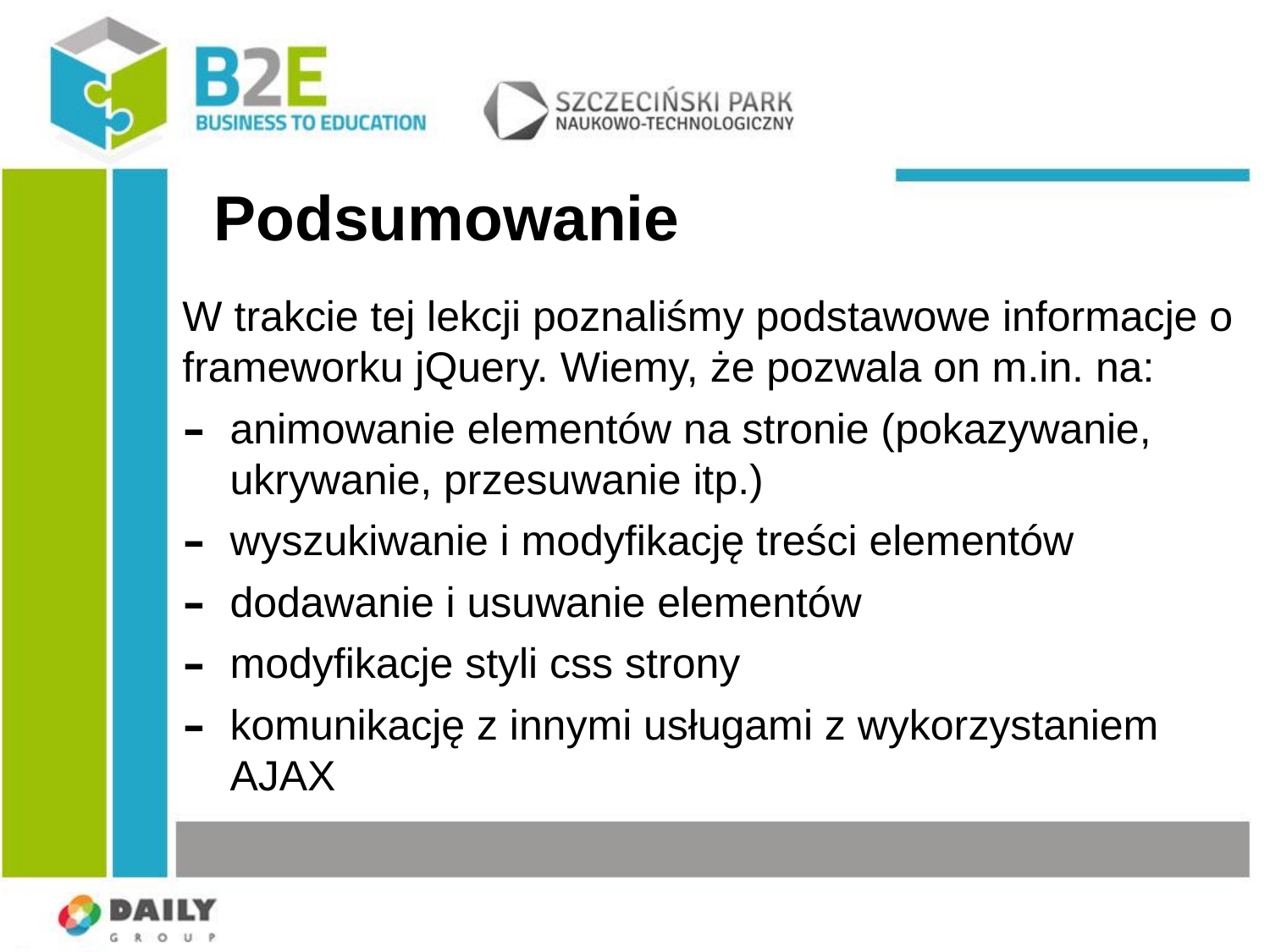

Podsumowanie
W trakcie tej lekcji poznaliśmy podstawowe informacje o frameworku jQuery. Wiemy, że pozwala on m.in. na:
animowanie elementów na stronie (pokazywanie, ukrywanie, przesuwanie itp.)
wyszukiwanie i modyfikację treści elementów
dodawanie i usuwanie elementów
modyfikacje styli css strony
komunikację z innymi usługami z wykorzystaniem AJAX